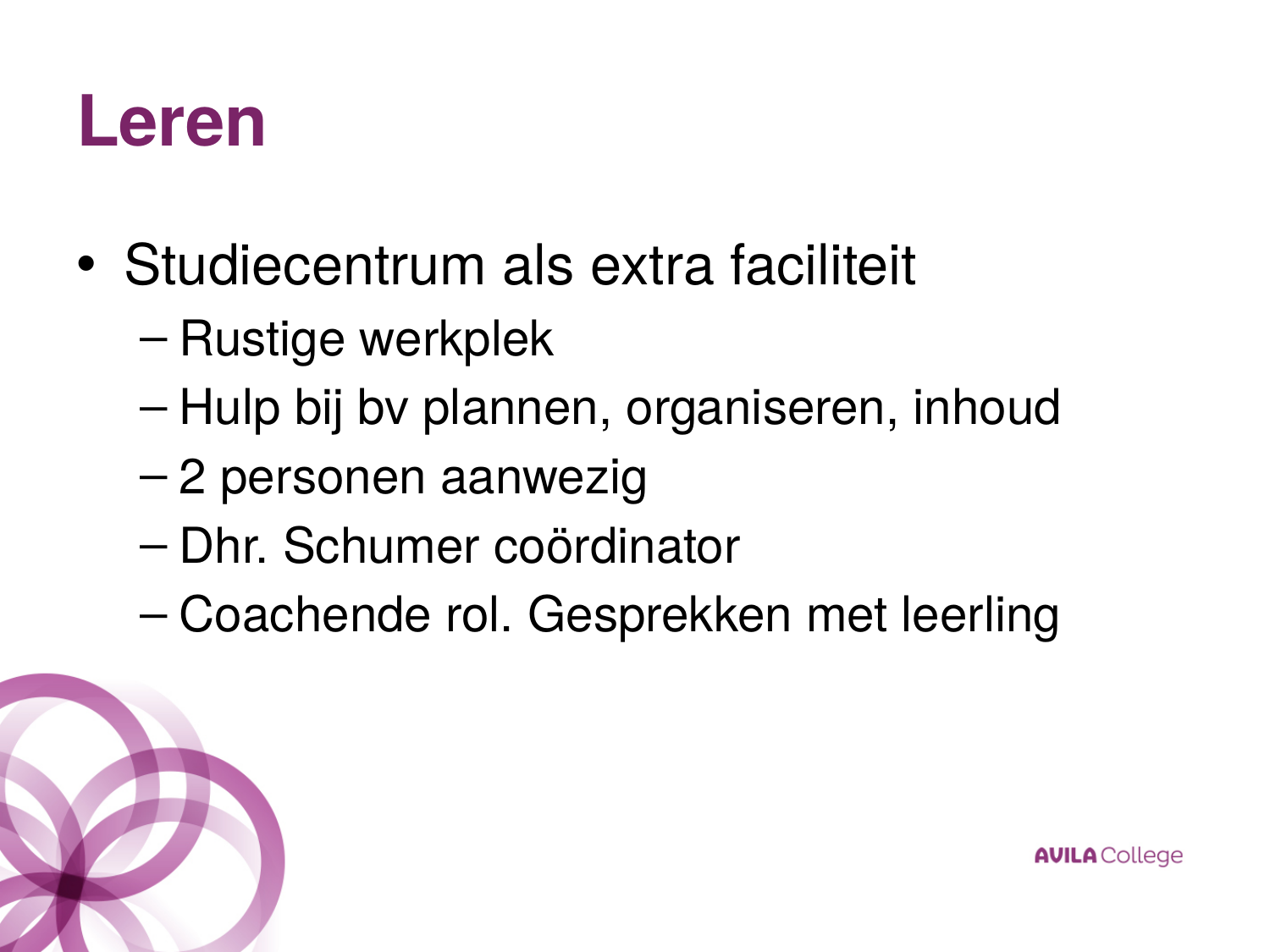

# Leren
Studiecentrum als extra faciliteit
Rustige werkplek
Hulp bij bv plannen, organiseren, inhoud
2 personen aanwezig
Dhr. Schumer coördinator
Coachende rol. Gesprekken met leerling